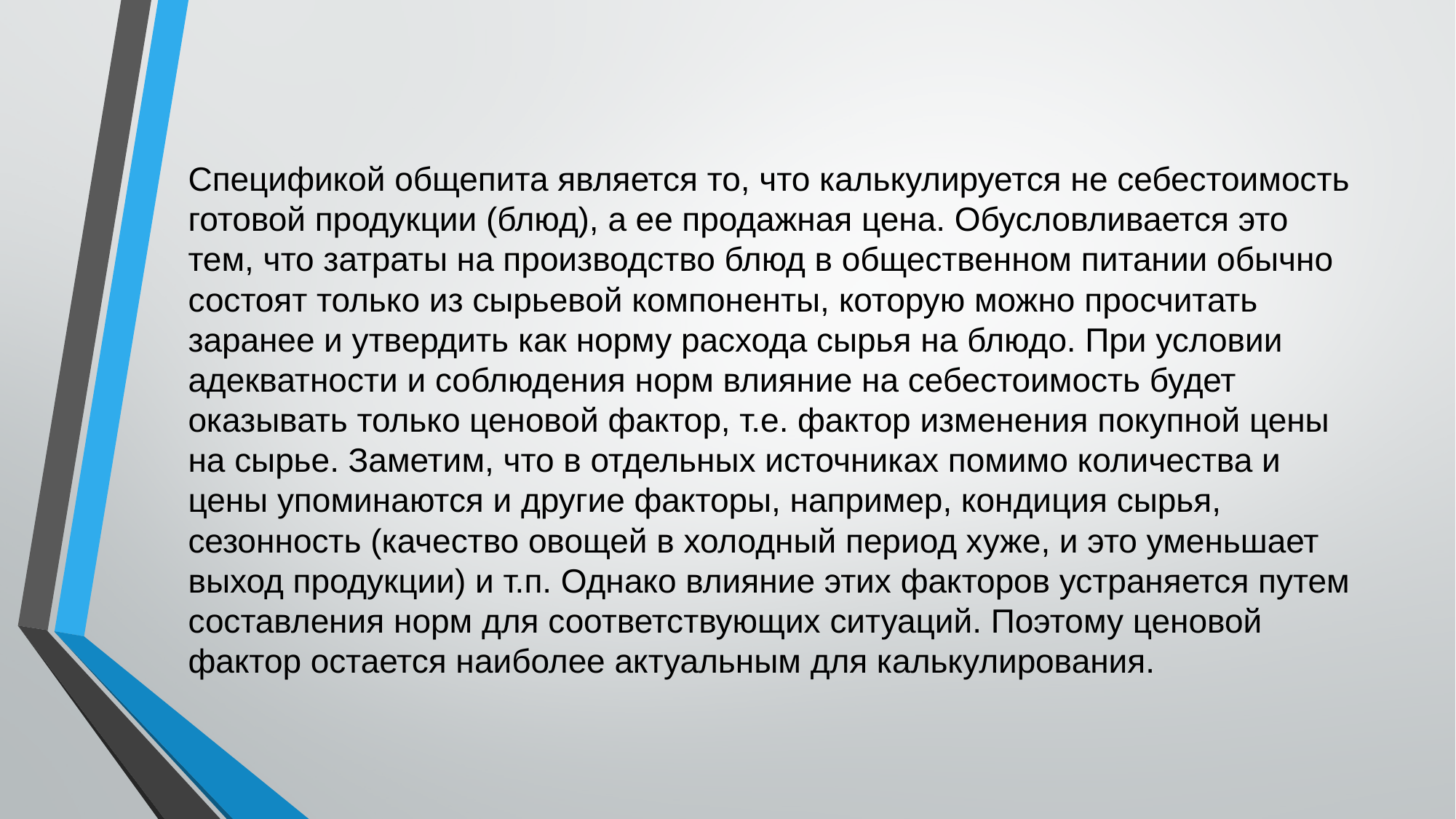

Спецификой общепита является то, что калькулируется не себестоимость готовой продукции (блюд), а ее продажная цена. Обусловливается это тем, что затраты на производство блюд в общественном питании обычно состоят только из сырьевой компоненты, которую можно просчитать заранее и утвердить как норму расхода сырья на блюдо. При условии адекватности и соблюдения норм влияние на себестоимость будет оказывать только ценовой фактор, т.е. фактор изменения покупной цены на сырье. Заметим, что в отдельных источниках помимо количества и цены упоминаются и другие факторы, например, кондиция сырья, сезонность (качество овощей в холодный период хуже, и это уменьшает выход продукции) и т.п. Однако влияние этих факторов устраняется путем составления норм для соответствующих ситуаций. Поэтому ценовой фактор остается наиболее актуальным для калькулирования.